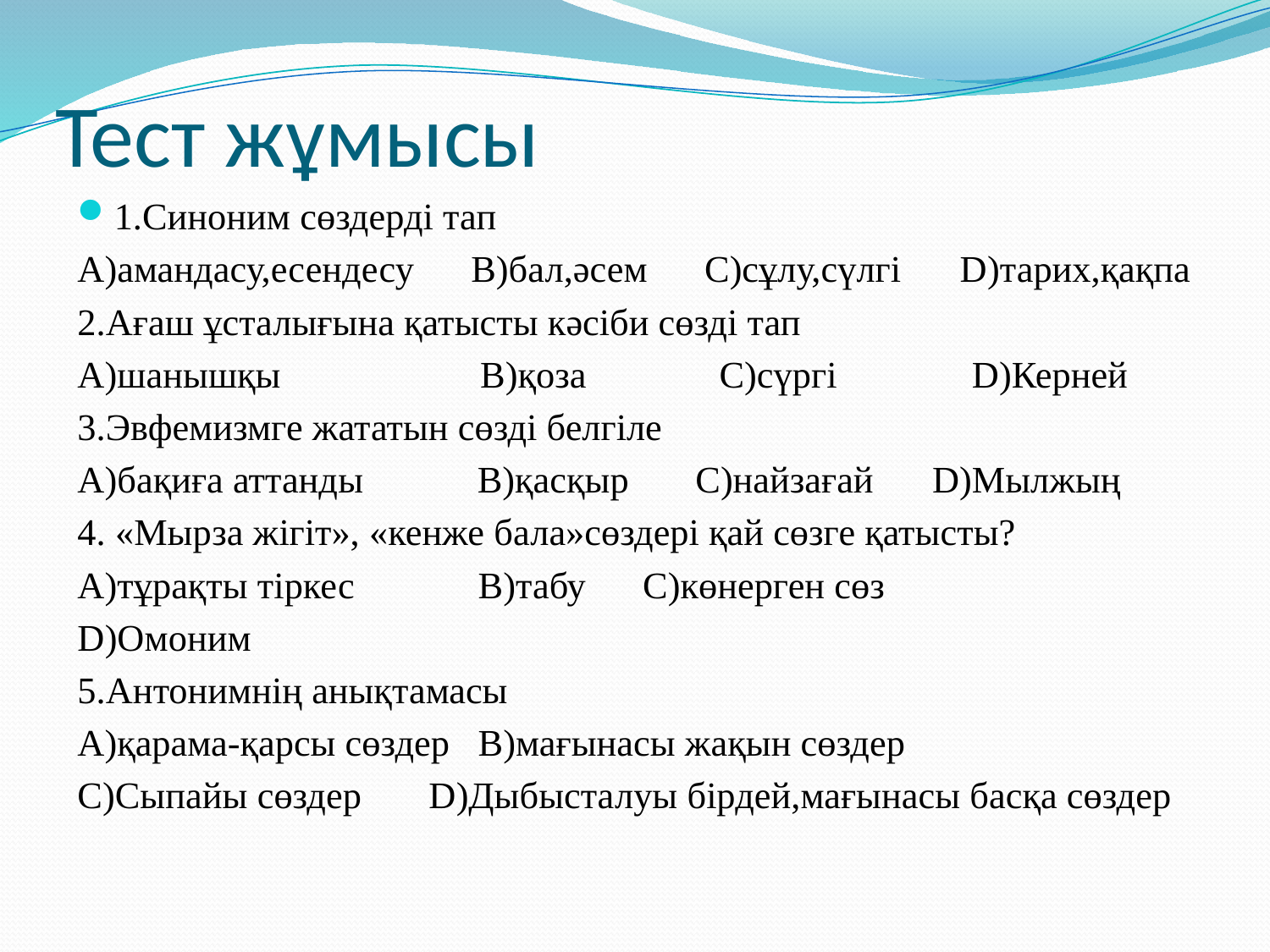

# Тест жұмысы
1.Синоним сөздерді тап
А)амандасу,есендесу      В)бал,әсем      С)сұлу,сүлгі      D)тарих,қақпа
2.Ағаш ұсталығына қатысты кәсіби сөзді тап
А)шанышқы                     В)қоза              С)сүргі              D)Керней
3.Эвфемизмге жататын сөзді белгіле
А)бақиға аттанды            В)қасқыр       С)найзағай      D)Мылжың
4. «Мырза жігіт», «кенже бала»сөздері қай сөзге қатысты?
А)тұрақты тіркес             В)табу      С)көнерген сөз
D)Омоним
5.Антонимнің анықтамасы
А)қарама-қарсы сөздер   В)мағынасы жақын сөздер
С)Сыпайы сөздер       D)Дыбысталуы бірдей,мағынасы басқа сөздер